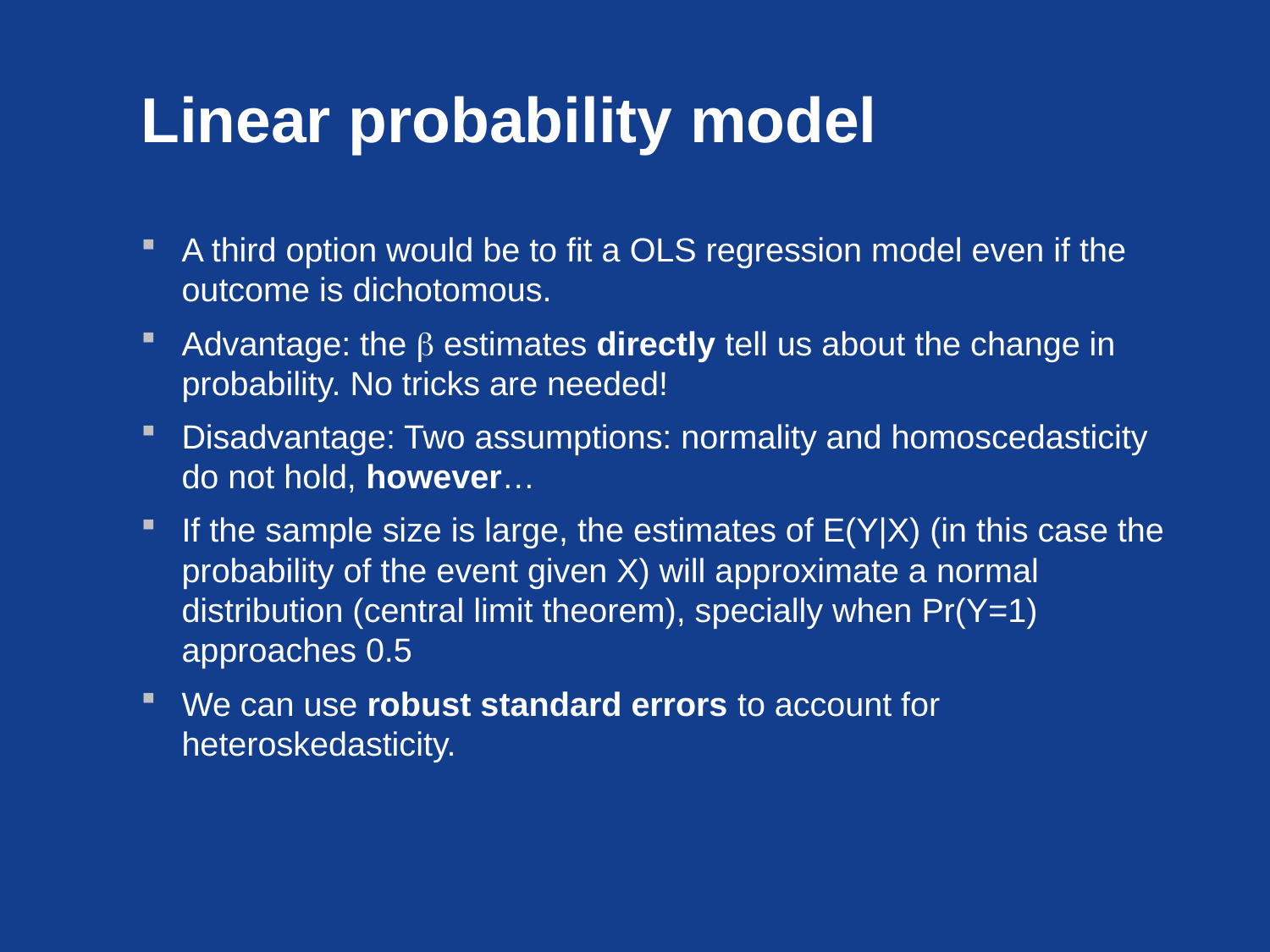

# Linear probability model
A third option would be to fit a OLS regression model even if the outcome is dichotomous.
Advantage: the β estimates directly tell us about the change in probability. No tricks are needed!
Disadvantage: Two assumptions: normality and homoscedasticity do not hold, however…
If the sample size is large, the estimates of E(Y|X) (in this case the probability of the event given X) will approximate a normal distribution (central limit theorem), specially when Pr(Y=1) approaches 0.5
We can use robust standard errors to account for heteroskedasticity.